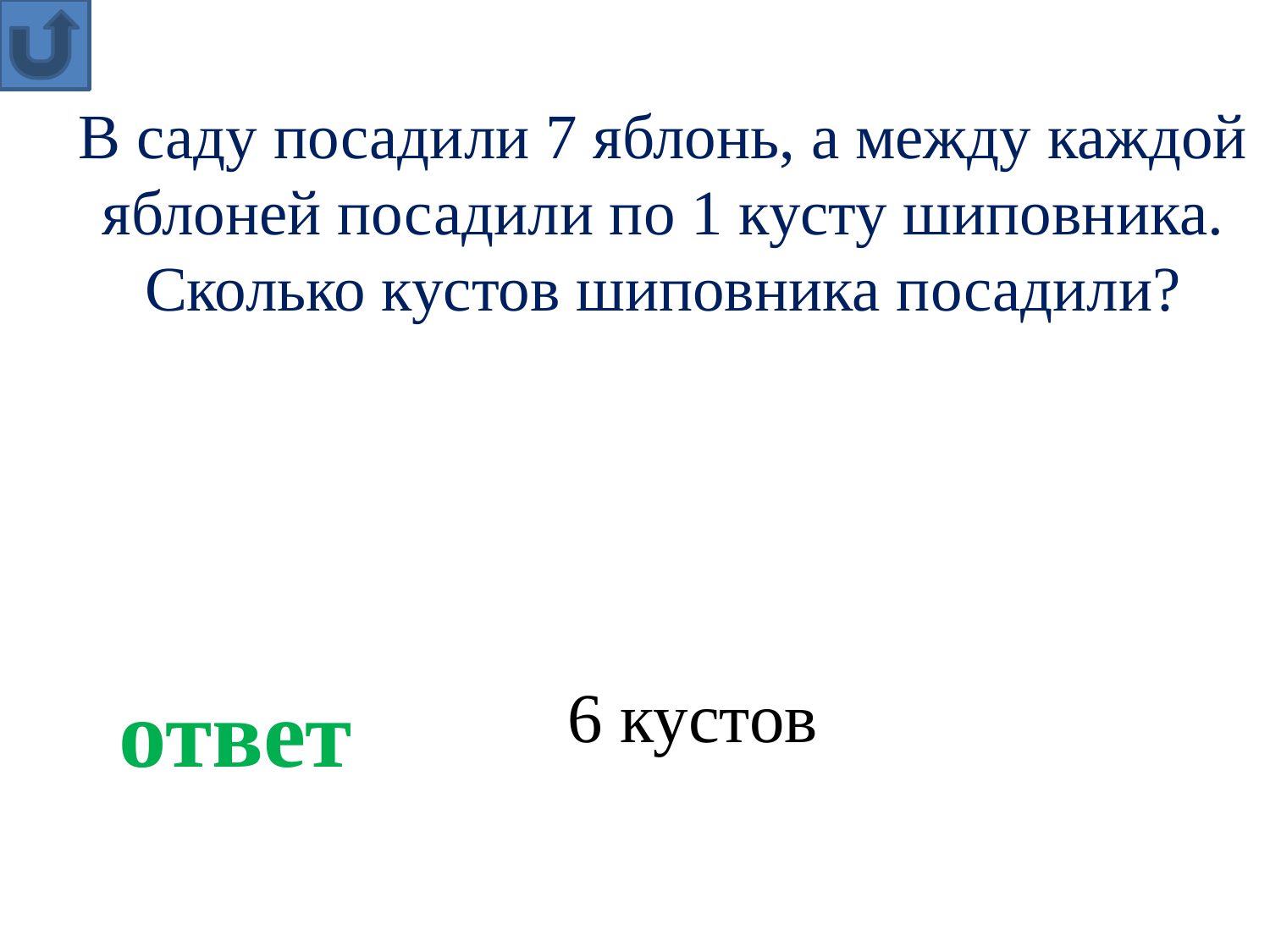

В саду посадили 7 яблонь, а между каждой яблоней посадили по 1 кусту шиповника. Сколько кустов шиповника посадили?

ответ
6 кустов